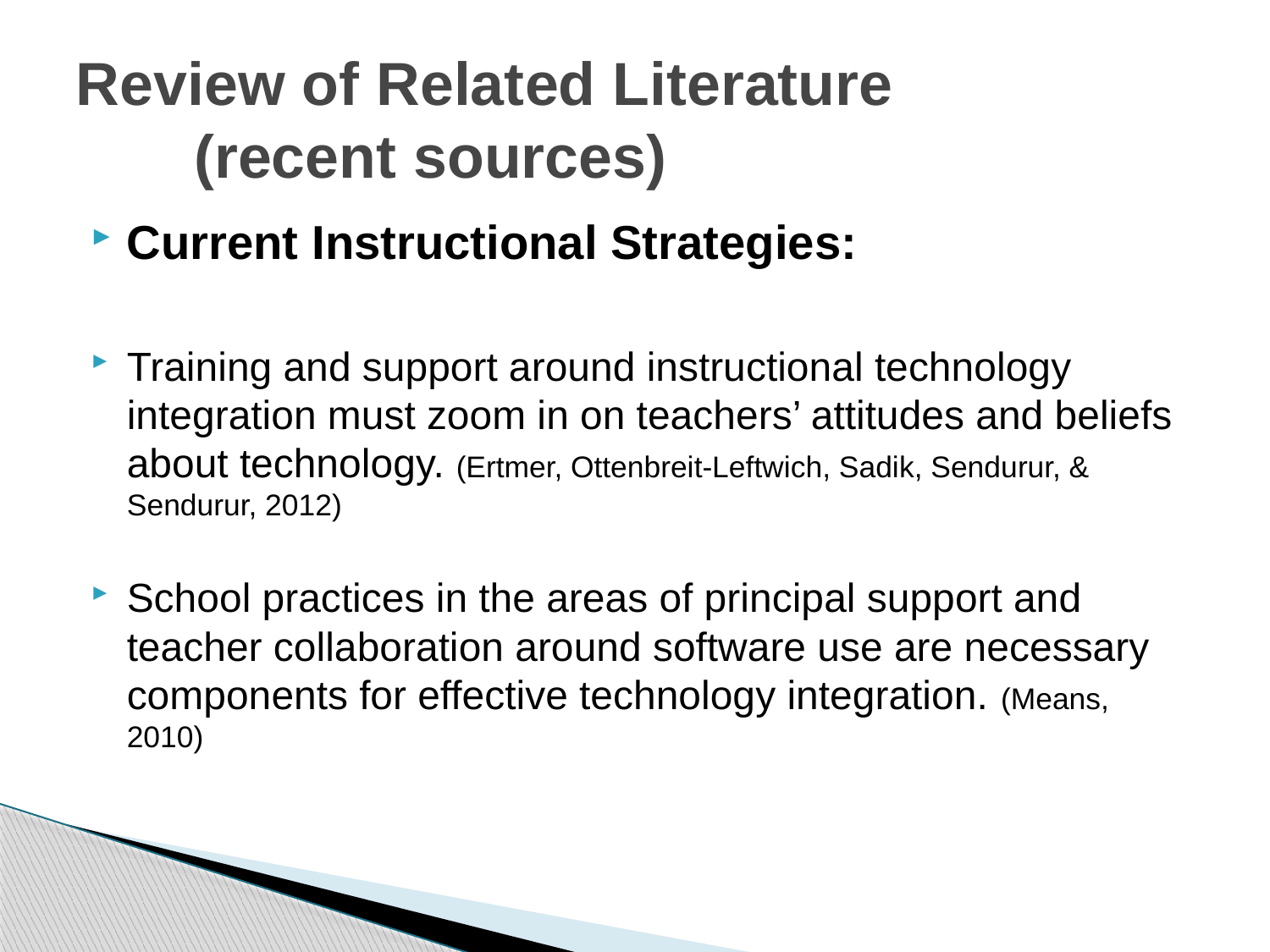

# Review of Related Literature (recent sources)
Current Instructional Strategies:

Training and support around instructional technology integration must zoom in on teachers’ attitudes and beliefs about technology. (Ertmer, Ottenbreit-Leftwich, Sadik, Sendurur, & Sendurur, 2012)

School practices in the areas of principal support and teacher collaboration around software use are necessary components for effective technology integration. (Means, 2010)